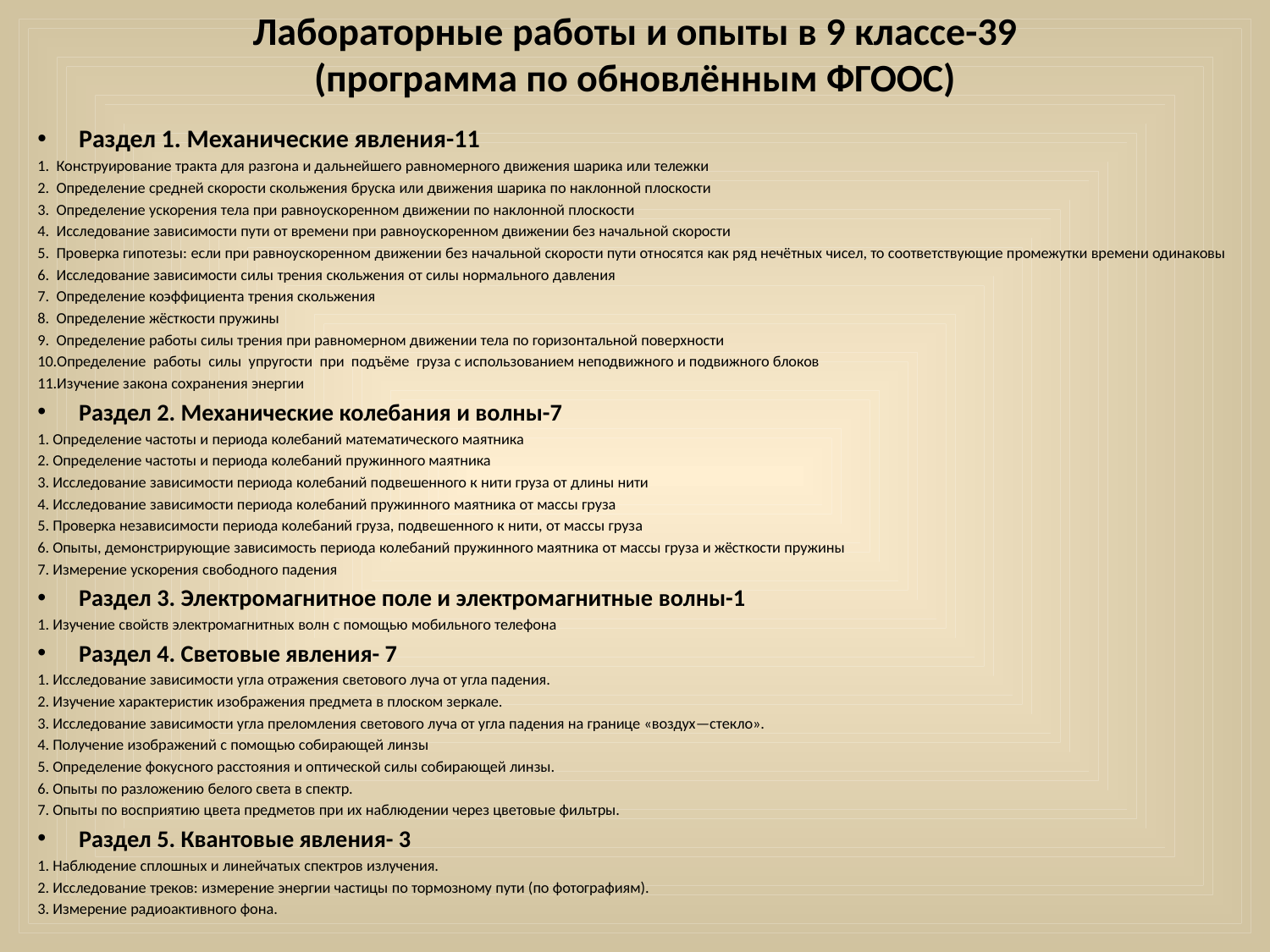

# Лабораторные работы и опыты в 9 классе-39 (программа по обновлённым ФГООС)
Раздел 1. Механические явления-11
1.  Конструирование тракта для разгона и дальнейшего равно­мерного движения шарика или тележки
2.  Определение средней скорости скольжения бруска или дви­жения шарика по наклонной плоскости
3.  Определение ускорения тела при равноускоренном движе­нии по наклонной плоскости
4.  Исследование зависимости пути от времени при равноуско­ренном движении без начальной скорости
5.  Проверка гипотезы: если при равноускоренном движении без начальной скорости пути относятся как ряд нечётных чисел, то соответствующие промежутки времени одина­ковы
6.  Исследование зависимости силы трения скольжения от си­лы нормального давления
7.  Определение коэффициента трения скольжения
8.  Определение жёсткости пружины
9.  Определение работы силы трения при равномерном движе­нии тела по горизонтальной поверхности
10.Определение  работы  силы  упругости  при  подъёме  груза с использованием неподвижного и подвижного блоков
11.Изучение закона сохранения энергии
Раздел 2. Механические колебания и волны-7
1. Определение частоты и периода колебаний математическо­го маятника
2. Определение частоты и периода колебаний пружинного ма­ятника
3. Исследование зависимости периода колебаний подвешенно­го к нити груза от длины нити
4. Исследование зависимости периода колебаний пружинного маятника от массы груза
5. Проверка независимости периода колебаний груза, подве­шенного к нити, от массы груза
6. Опыты, демонстрирующие зависимость периода колебаний пружинного маятника от массы груза и жёсткости пру­жины
7. Измерение ускорения свободного падения
Раздел 3. Электромагнитное поле и электромагнитные волны-1
1. Изучение свойств электромагнитных волн с помощью мобильного телефона
Раздел 4. Световые явления- 7
1. Исследование зависимости угла отражения светового луча от угла падения.
2. Изучение характеристик изображения предмета в плоском зеркале.
3. Исследование зависимости угла преломления светового лу­ча от угла падения на границе «воздух—стекло».
4. Получение изображений с помощью собирающей линзы
5. Определение фокусного расстояния и оптической силы со­бирающей линзы.
6. Опыты по разложению белого света в спектр.
7. Опыты по восприятию цвета предметов при их наблюдении через цветовые фильтры.
Раздел 5. Квантовые явления- 3
1. Наблюдение сплошных и линейчатых спектров излуче­ния.
2. Исследование треков: измерение энергии частицы по тор­мозному пути (по фотографиям).
3. Измерение радиоактивного фона.